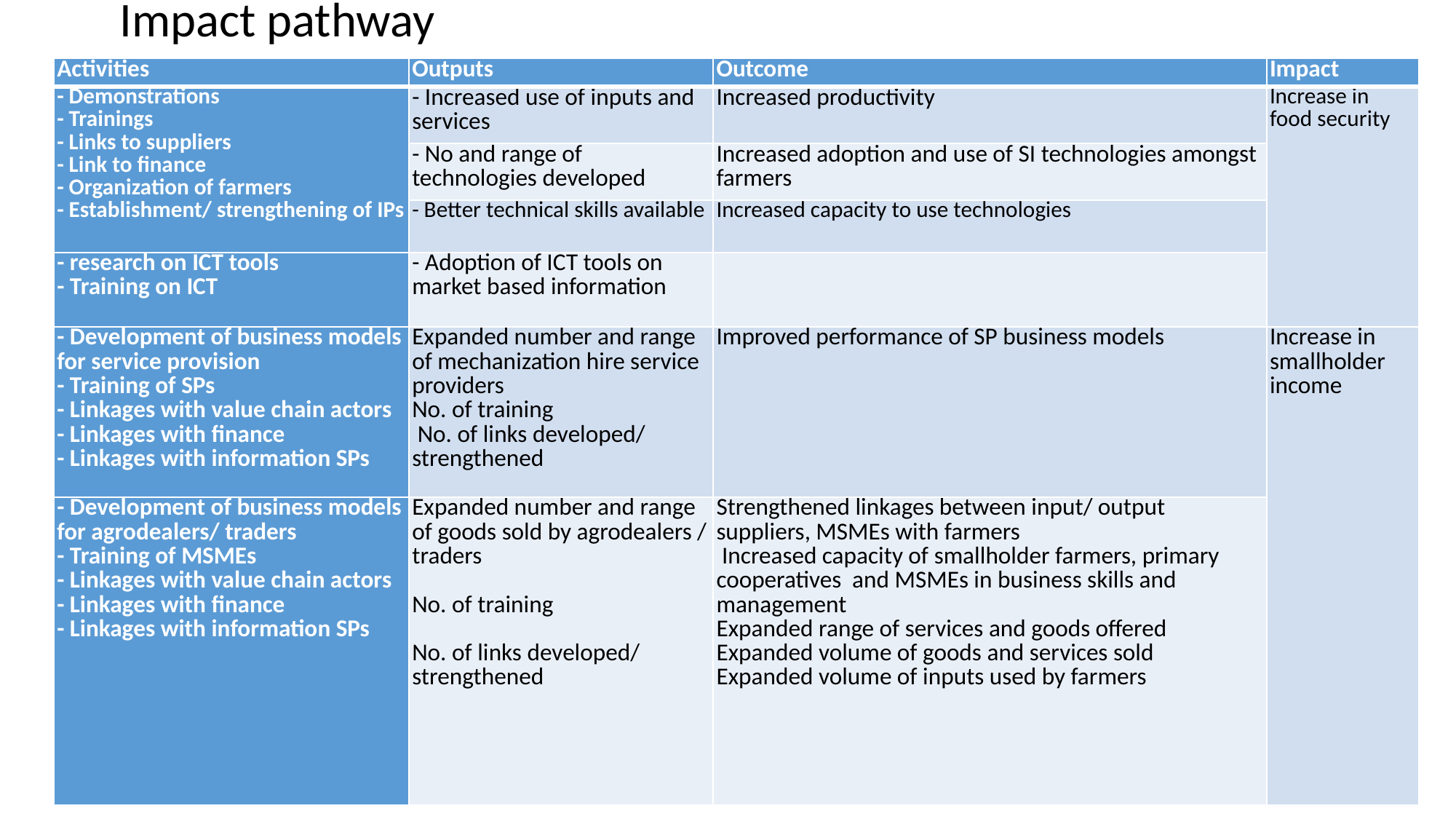

# Impact pathway
| Activities | Outputs | Outcome | Impact |
| --- | --- | --- | --- |
| - Demonstrations - Trainings - Links to suppliers - Link to finance - Organization of farmers - Establishment/ strengthening of IPs | - Increased use of inputs and services | Increased productivity | Increase in food security |
|  | - No and range of technologies developed | Increased adoption and use of SI technologies amongst farmers |  |
|  | - Better technical skills available | Increased capacity to use technologies |  |
| - research on ICT tools - Training on ICT | - Adoption of ICT tools on market based information |  |  |
| - Development of business models for service provision - Training of SPs - Linkages with value chain actors - Linkages with finance - Linkages with information SPs | Expanded number and range of mechanization hire service providers No. of training  No. of links developed/ strengthened | Improved performance of SP business models | Increase in smallholder income |
| - Development of business models for agrodealers/ traders - Training of MSMEs - Linkages with value chain actors - Linkages with finance - Linkages with information SPs | Expanded number and range of goods sold by agrodealers / traders   No. of training   No. of links developed/ strengthened | Strengthened linkages between input/ output suppliers, MSMEs with farmers  Increased capacity of smallholder farmers, primary cooperatives and MSMEs in business skills and management Expanded range of services and goods offered Expanded volume of goods and services sold Expanded volume of inputs used by farmers |  |